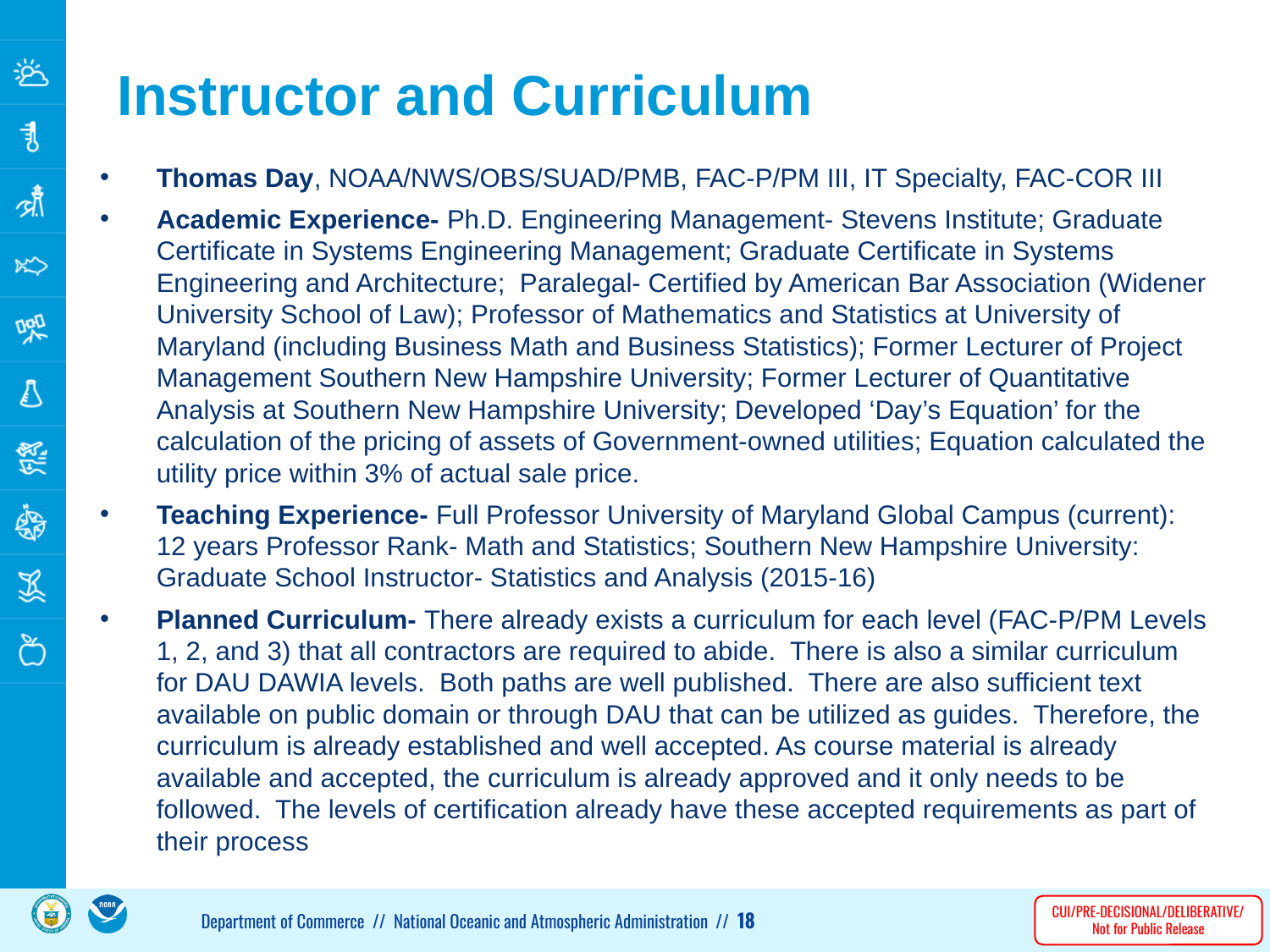

# Instructor and Curriculum
Thomas Day, NOAA/NWS/OBS/SUAD/PMB, FAC-P/PM III, IT Specialty, FAC-COR III
Academic Experience- Ph.D. Engineering Management- Stevens Institute; Graduate Certificate in Systems Engineering Management; Graduate Certificate in Systems Engineering and Architecture;  Paralegal- Certified by American Bar Association (Widener University School of Law); Professor of Mathematics and Statistics at University of Maryland (including Business Math and Business Statistics); Former Lecturer of Project Management Southern New Hampshire University; Former Lecturer of Quantitative Analysis at Southern New Hampshire University; Developed ‘Day’s Equation’ for the calculation of the pricing of assets of Government-owned utilities; Equation calculated the utility price within 3% of actual sale price.
Teaching Experience- Full Professor University of Maryland Global Campus (current):  12 years Professor Rank- Math and Statistics; Southern New Hampshire University:  Graduate School Instructor- Statistics and Analysis (2015-16)
Planned Curriculum- There already exists a curriculum for each level (FAC-P/PM Levels 1, 2, and 3) that all contractors are required to abide.  There is also a similar curriculum for DAU DAWIA levels.  Both paths are well published.  There are also sufficient text available on public domain or through DAU that can be utilized as guides.  Therefore, the curriculum is already established and well accepted. As course material is already available and accepted, the curriculum is already approved and it only needs to be followed.  The levels of certification already have these accepted requirements as part of their process